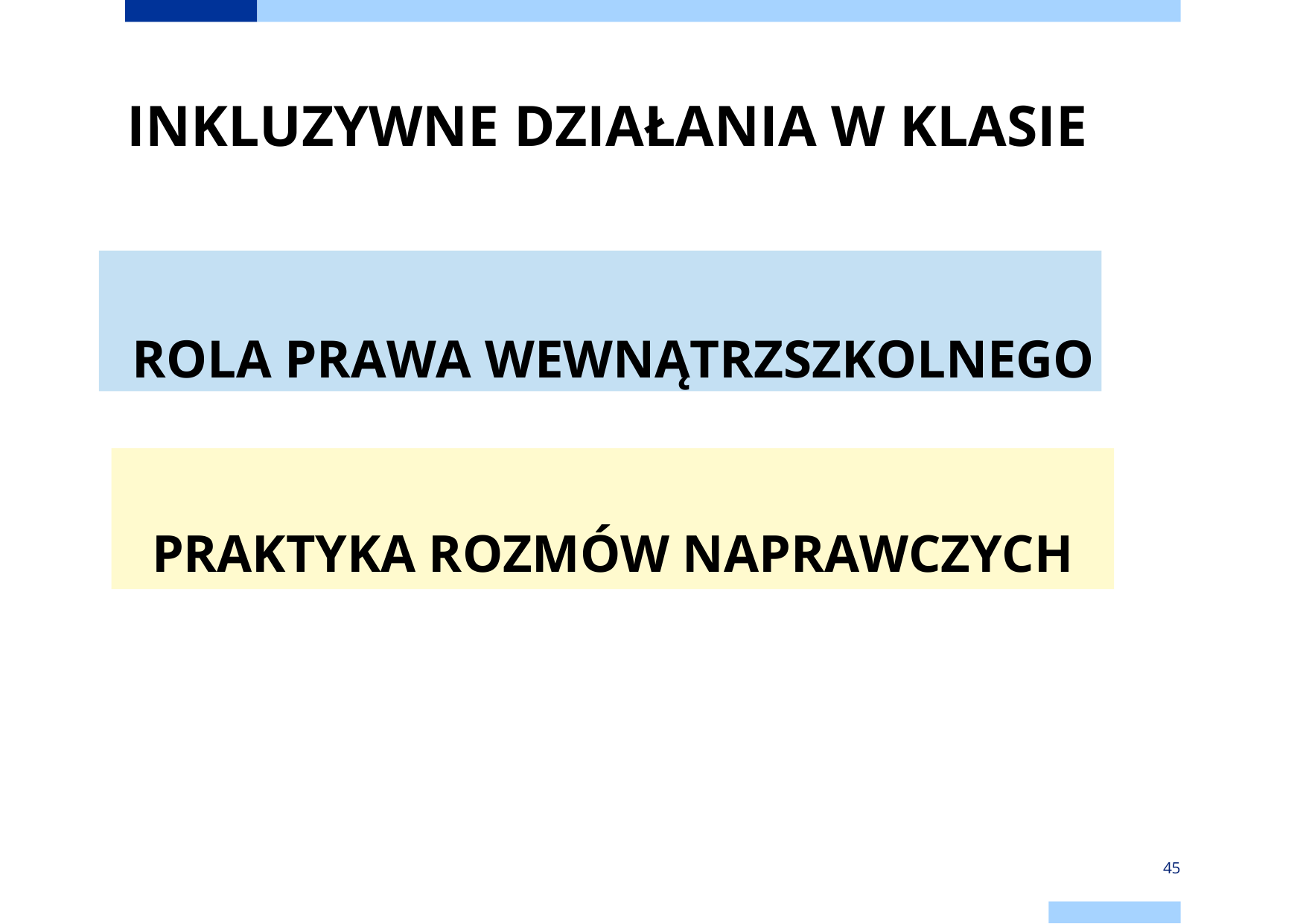

INKLUZYWNE DZIAŁANIA W KLASIE

  ROLA PRAWA WEWNĄTRZSZKOLNEGO

PRAKTYKA ROZMÓW NAPRAWCZYCH

45